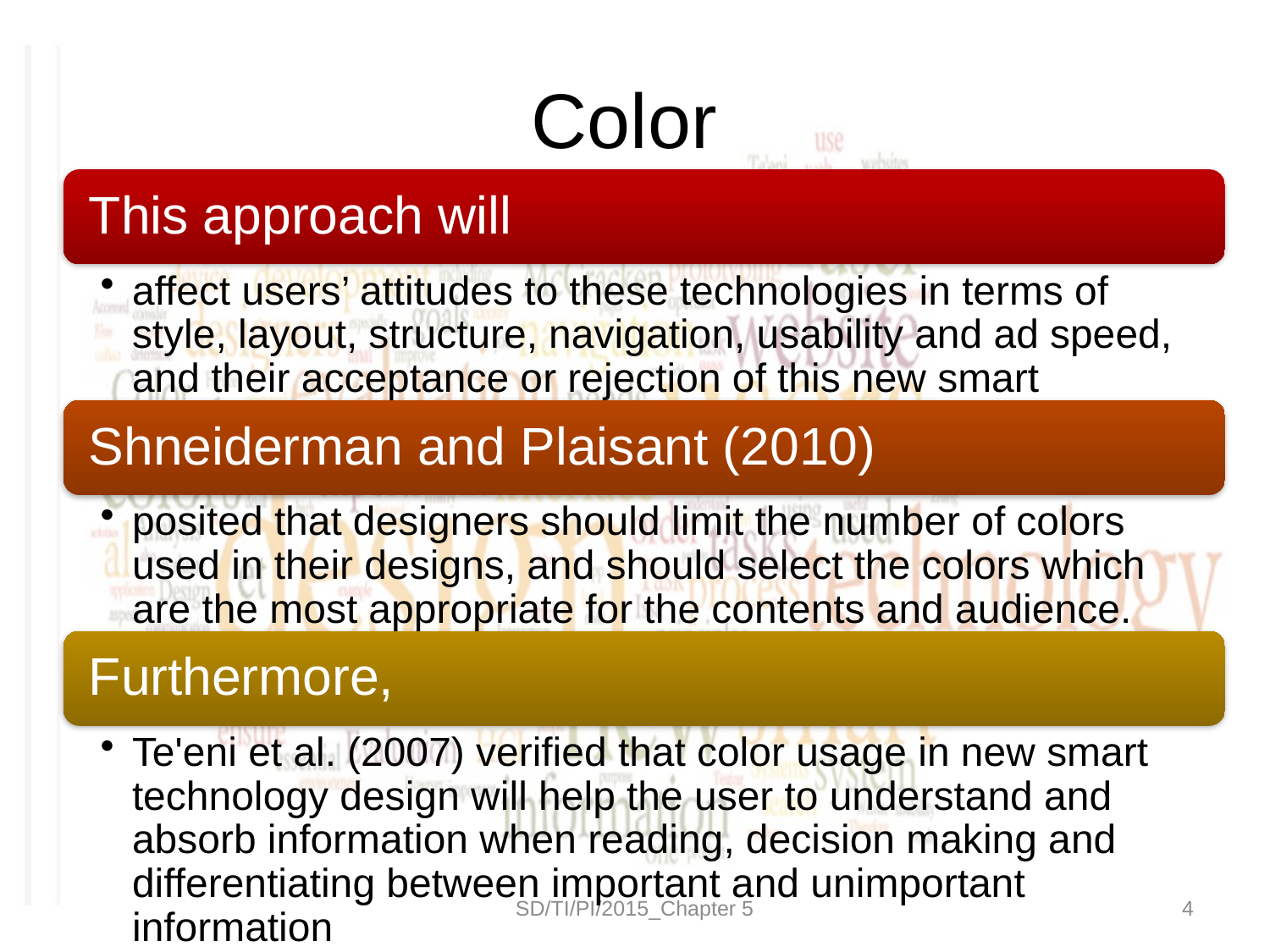

# Color
This approach will
affect users’ attitudes to these technologies in terms of style, layout, structure, navigation, usability and ad speed, and their acceptance or rejection of this new smart technology.
Shneiderman and Plaisant (2010)
posited that designers should limit the number of colors used in their designs, and should select the colors which are the most appropriate for the contents and audience.
Furthermore,
Te'eni et al. (2007) verified that color usage in new smart technology design will help the user to understand and absorb information when reading, decision making and differentiating between important and unimportant information
SD/TI/PI/2015_Chapter 5
4